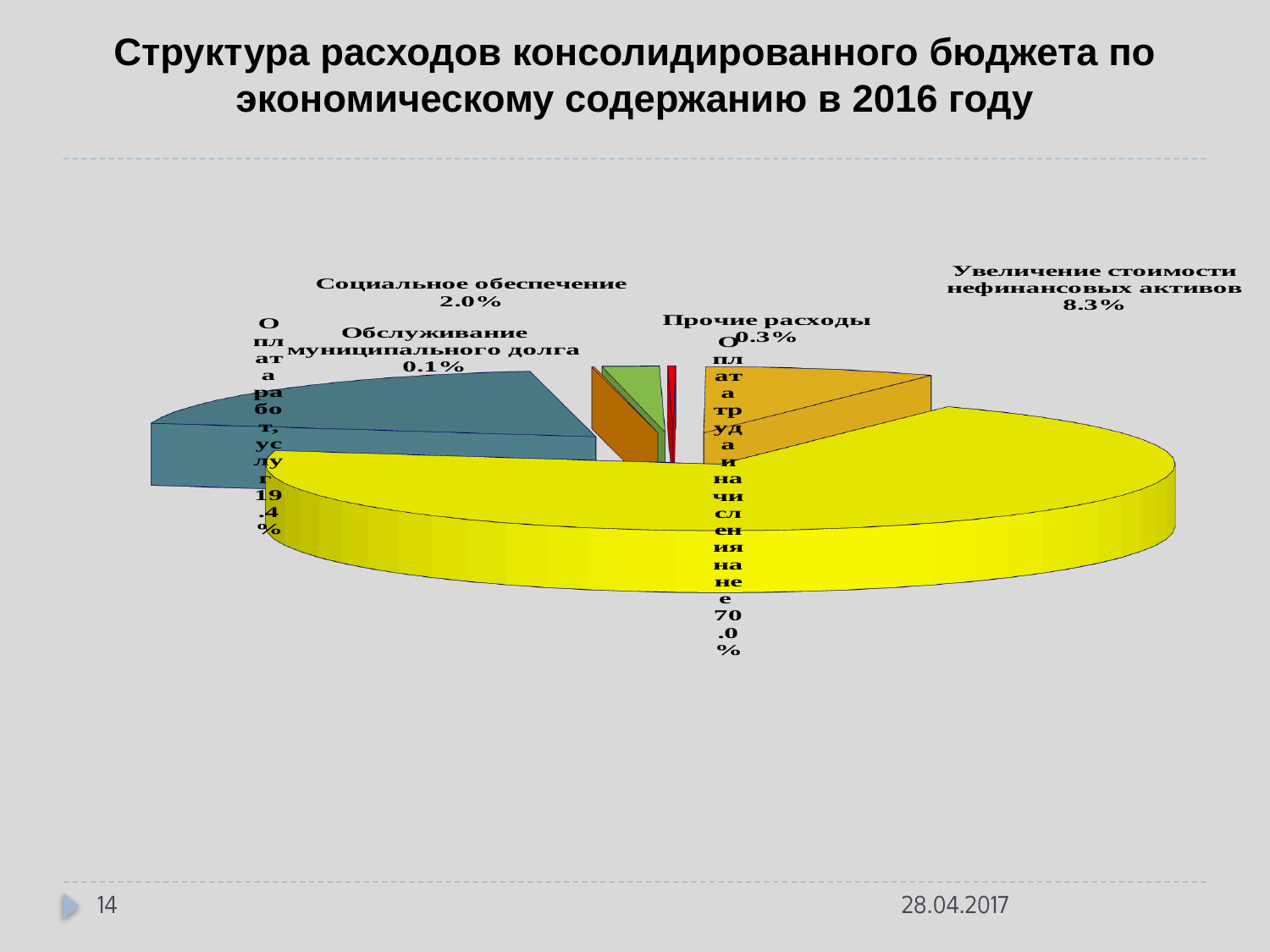

# Структура расходов консолидированного бюджета по экономическому содержанию в 2016 году

[unsupported chart]

14
28.04.2017